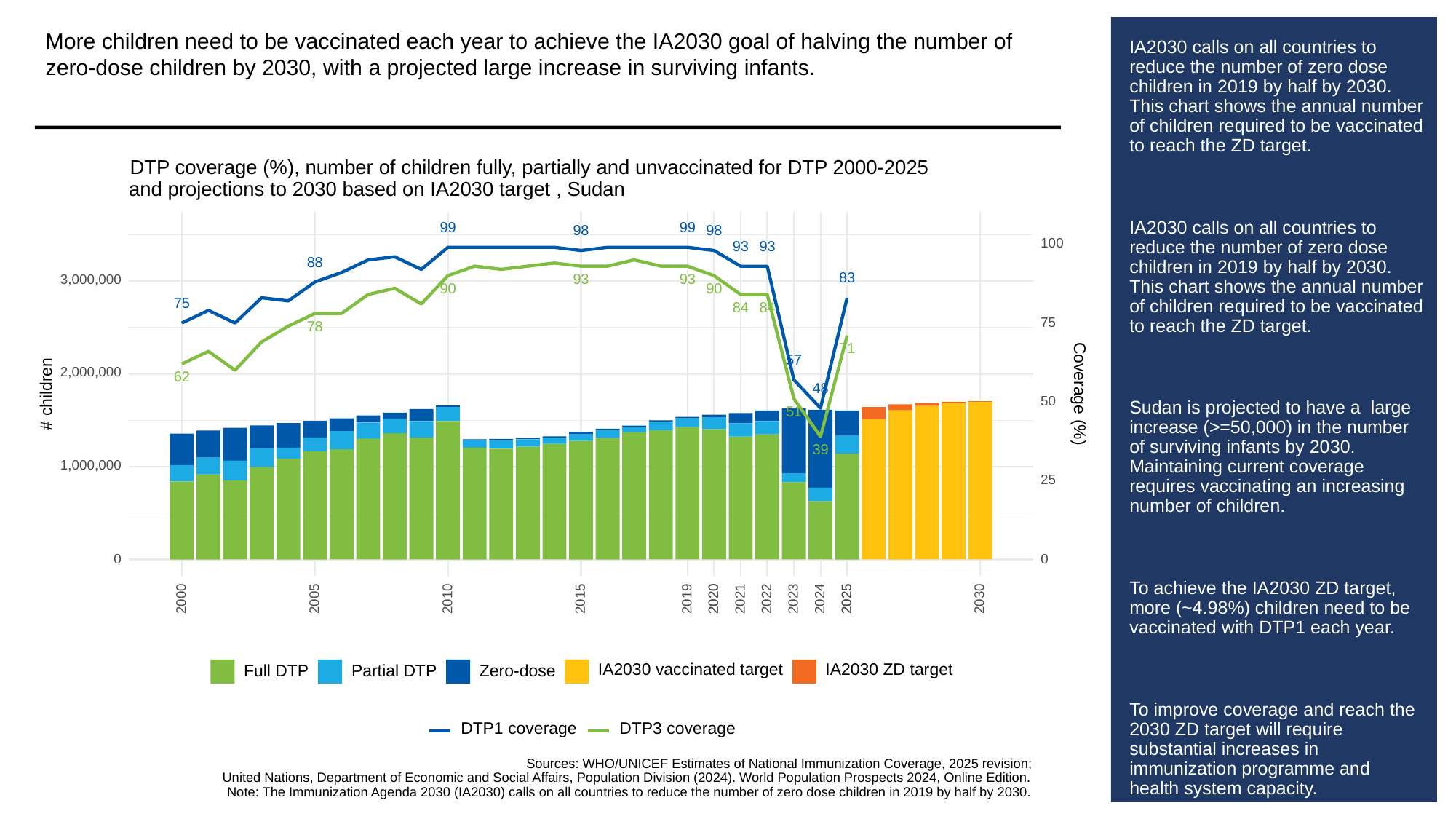

More children need to be vaccinated each year to achieve the IA2030 goal of halving the number of zero-dose children by 2030, with a projected large increase in surviving infants.
# IA2030 calls on all countries to reduce the number of zero dose children in 2019 by half by 2030. This chart shows the annual number of children required to be vaccinated to reach the ZD target.

IA2030 calls on all countries to reduce the number of zero dose children in 2019 by half by 2030. This chart shows the annual number of children required to be vaccinated to reach the ZD target.

Sudan is projected to have a  large increase (>=50,000) in the number of surviving infants by 2030. Maintaining current coverage requires vaccinating an increasing number of children.

To achieve the IA2030 ZD target, more (~4.98%) children need to be vaccinated with DTP1 each year.

To improve coverage and reach the 2030 ZD target will require substantial increases in immunization programme and health system capacity.

DTP coverage (%), number of children fully, partially and unvaccinated for DTP 2000-2025
and projections to 2030 based on IA2030 target , Sudan

99
99
98
98

100
93
93

88

83
3,000,000
93
93

90
90
75
84
84
75
78

71
57
2,000,000
62

48
Coverage (%)
# children
50

51

39

1,000,000

25

0
0

2023
2030
2000
2005
2010
2015
2019
2020
2020
2021
2022
2024
2025
2025

IA2030 vaccinated target
IA2030 ZD target
Full DTP
Partial DTP
Zero-dose
DTP1 coverage
DTP3 coverage

Sources: WHO/UNICEF Estimates of National Immunization Coverage, 2025 revision;
United Nations, Department of Economic and Social Affairs, Population Division (2024). World Population Prospects 2024, Online Edition.
Note: The Immunization Agenda 2030 (IA2030) calls on all countries to reduce the number of zero dose children in 2019 by half by 2030.